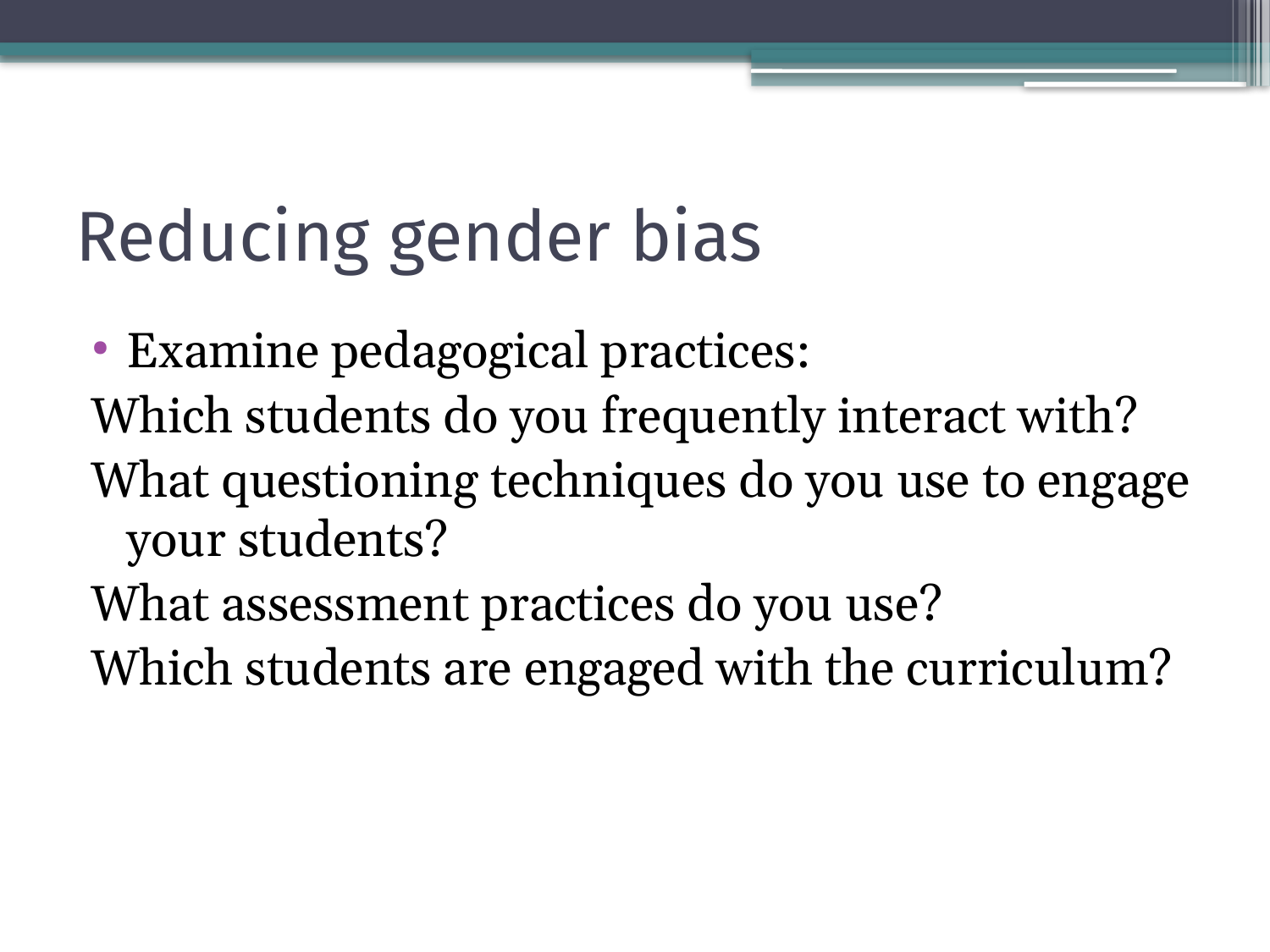

# Reducing gender bias
Examine pedagogical practices:
Which students do you frequently interact with?
What questioning techniques do you use to engage your students?
What assessment practices do you use?
Which students are engaged with the curriculum?